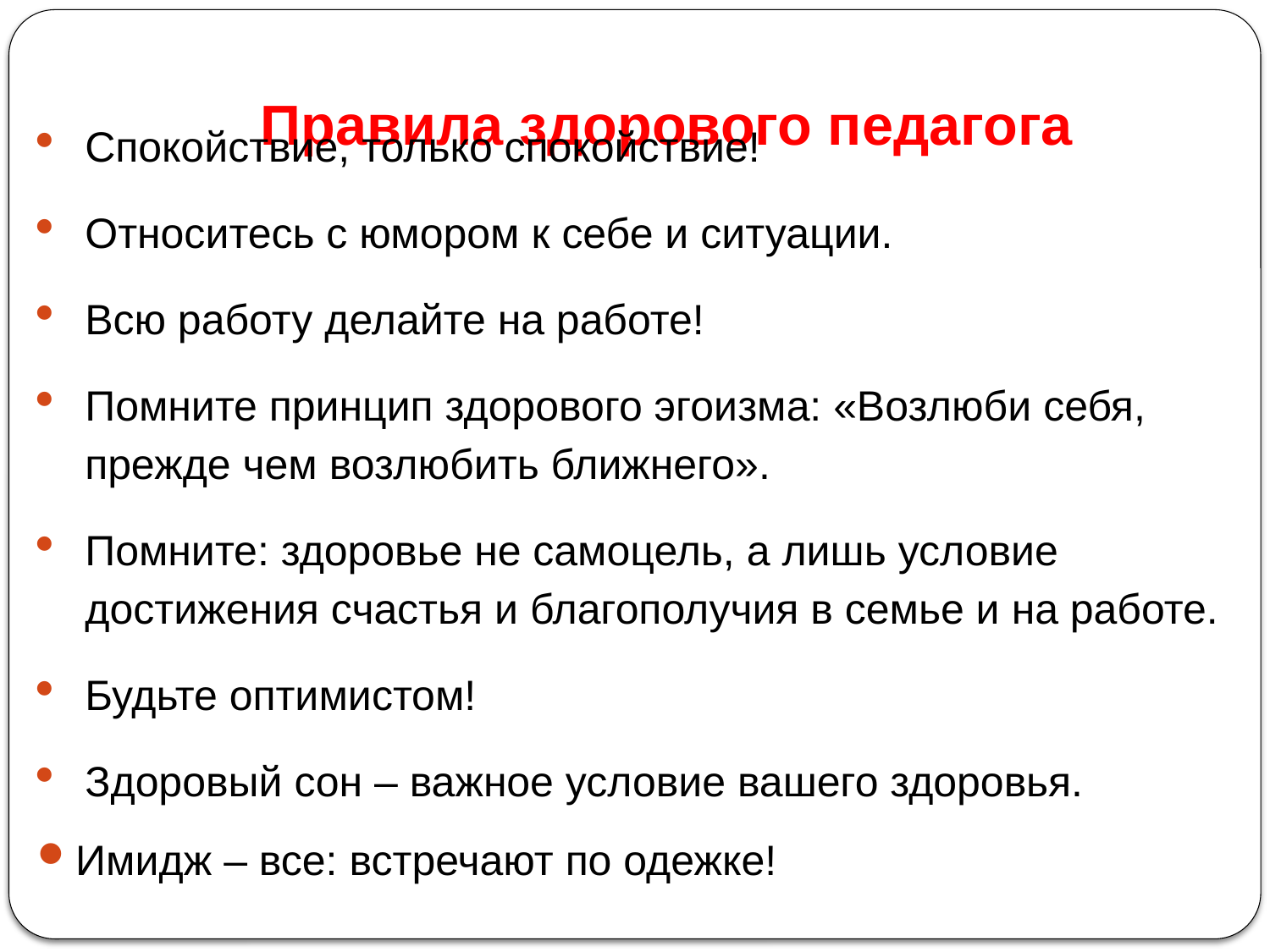

# Правила здорового педагога
Спокойствие, только спокойствие!
Относитесь с юмором к себе и ситуации.
Всю работу делайте на работе!
Помните принцип здорового эгоизма: «Возлюби себя, прежде чем возлюбить ближнего».
Помните: здоровье не самоцель, а лишь условие достижения счастья и благополучия в семье и на работе.
Будьте оптимистом!
Здоровый сон – важное условие вашего здоровья.
Имидж – все: встречают по одежке!